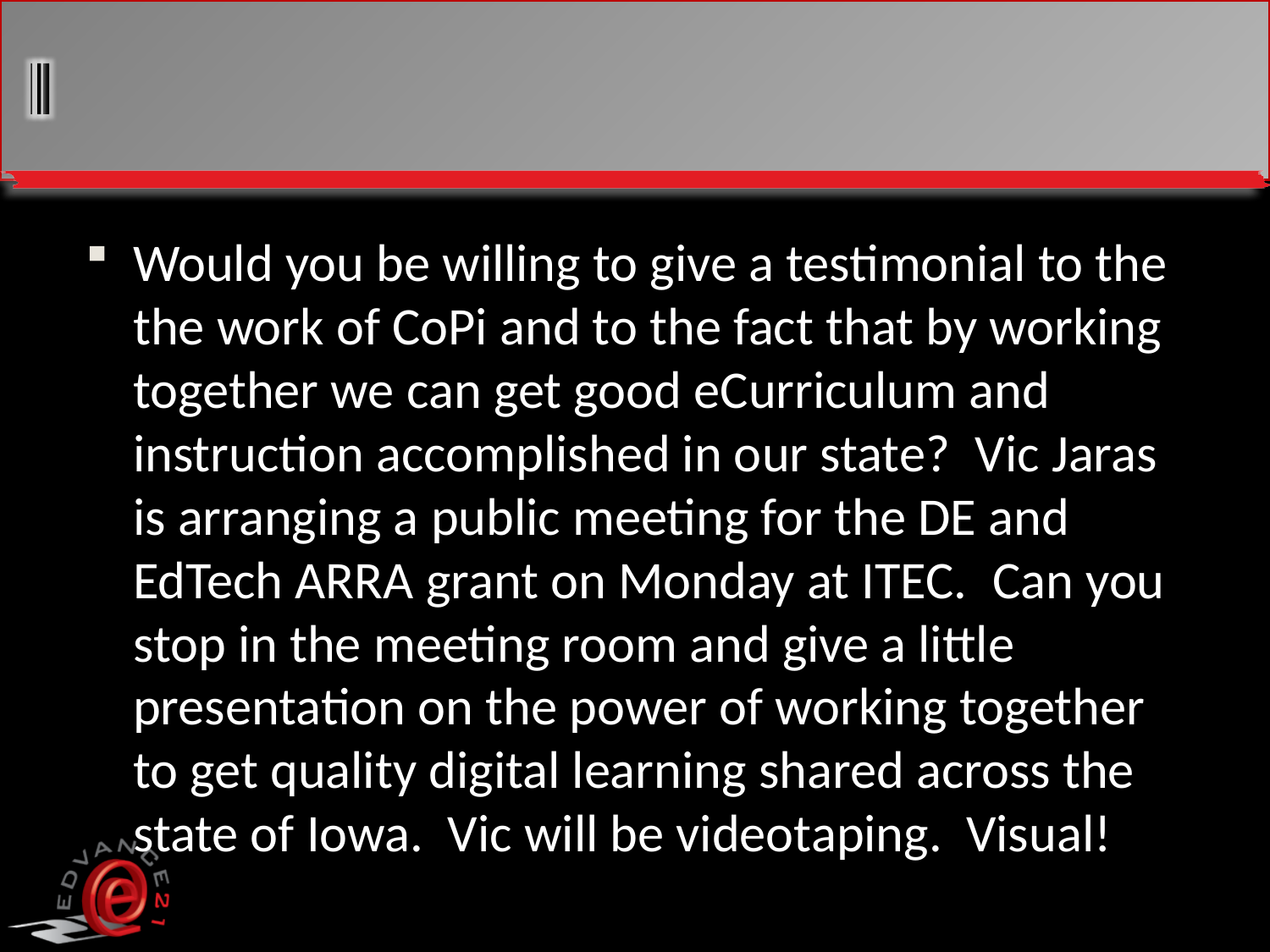

#
Would you be willing to give a testimonial to the the work of CoPi and to the fact that by working together we can get good eCurriculum and instruction accomplished in our state?  Vic Jaras is arranging a public meeting for the DE and EdTech ARRA grant on Monday at ITEC.  Can you stop in the meeting room and give a little presentation on the power of working together to get quality digital learning shared across the state of Iowa.  Vic will be videotaping.  Visual!